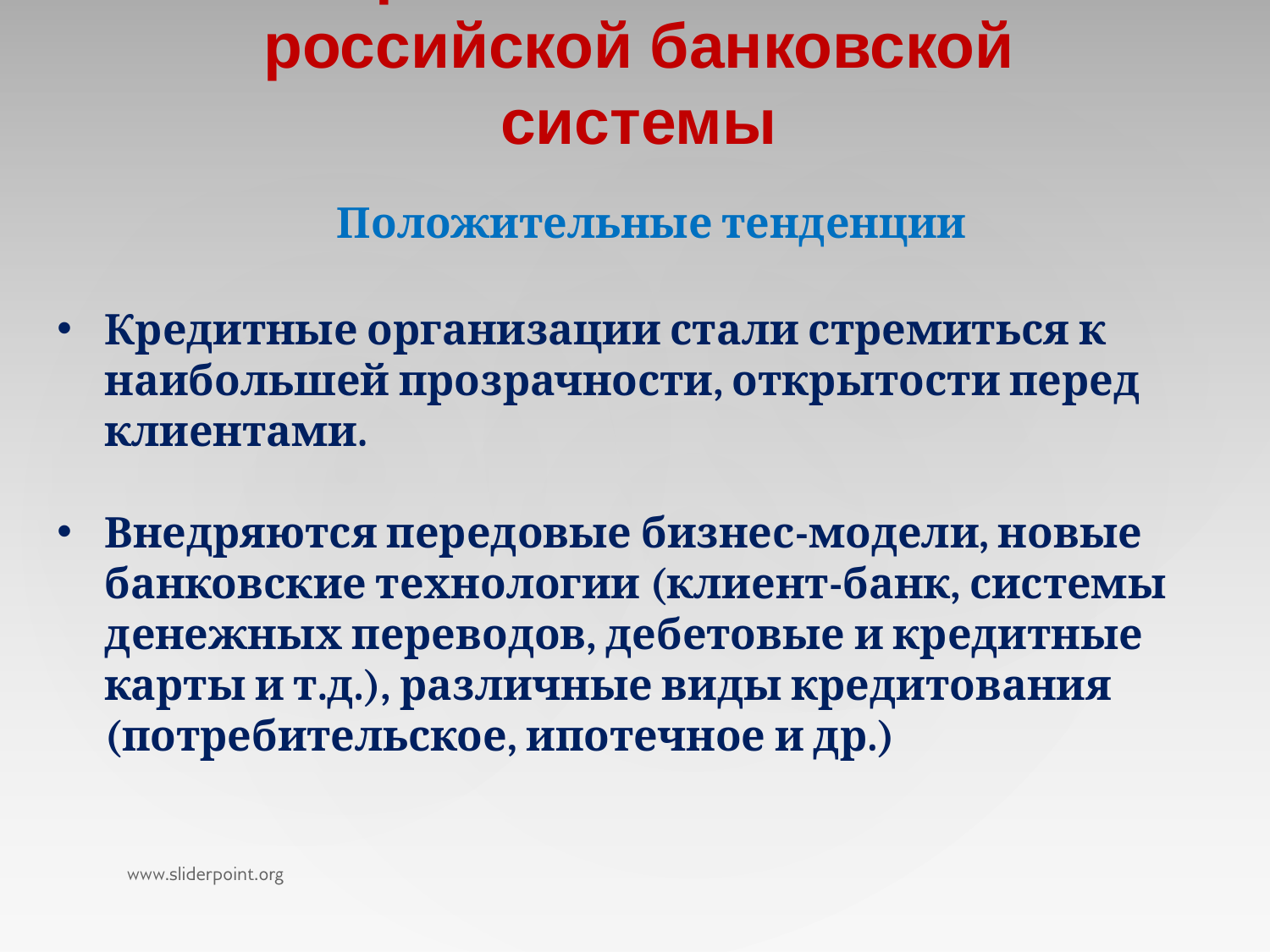

# Современное состояние российской банковской системы
Положительные тенденции
Кредитные организации стали стремиться к наибольшей прозрачности, открытости перед клиентами.

Внедряются передовые бизнес-модели, новые банковские технологии (клиент-банк, системы денежных переводов, дебетовые и кредитные карты и т.д.), различные виды кредитования (потребительское, ипотечное и др.)
www.sliderpoint.org